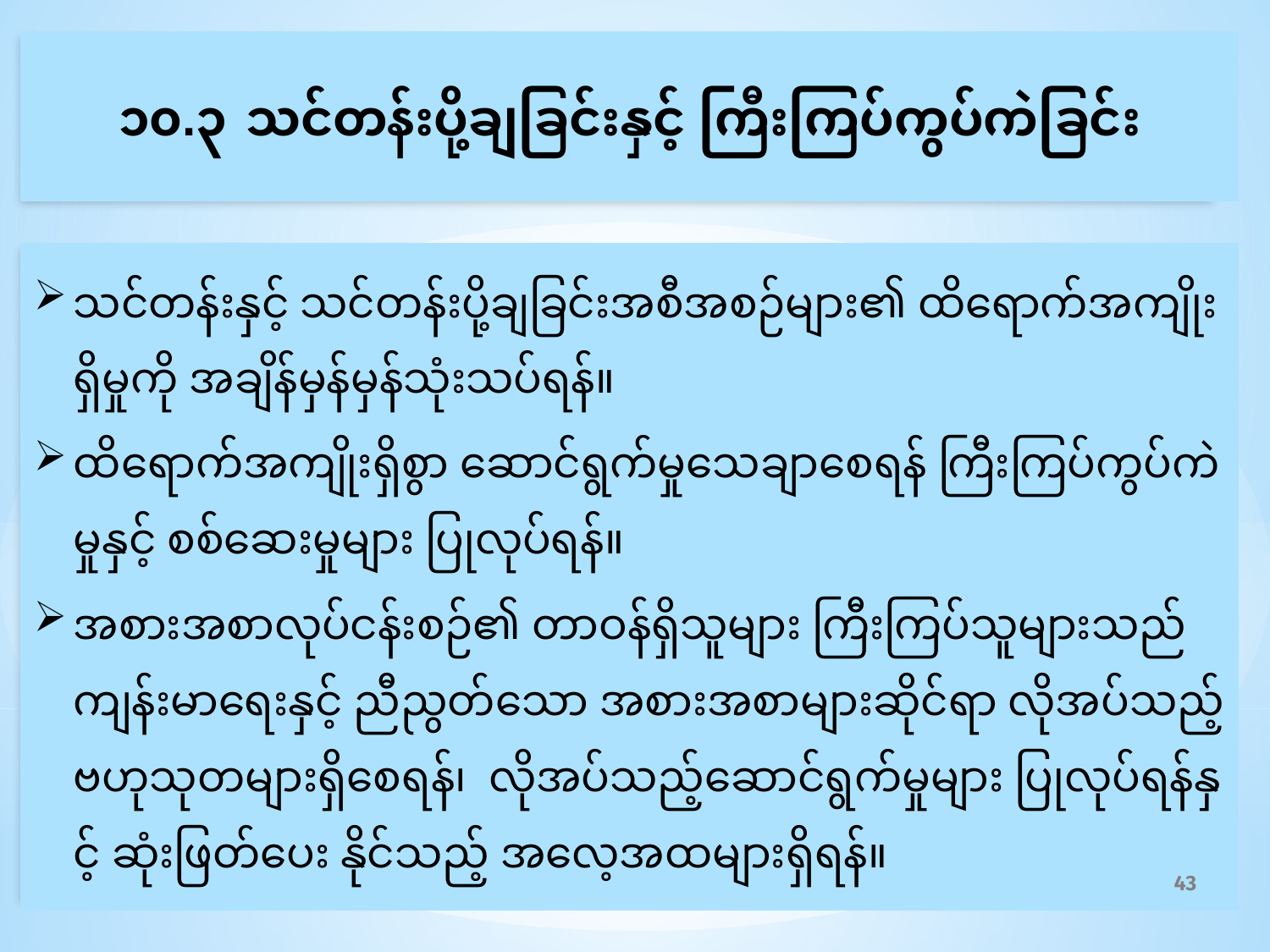

၁၀.၃	သင်တန်းပို့ချခြင်းနှင့် ကြီးကြပ်ကွပ်ကဲခြင်း
သင်တန်းနှင့် သင်တန်းပို့ချခြင်းအစီအစဉ်များ၏ ထိရောက်အကျိုးရှိမှုကို အချိန်မှန်မှန်သုံးသပ်ရန်။
ထိရောက်အကျိုးရှိစွာ ဆောင်ရွက်မှုသေချာစေရန် ကြီးကြပ်ကွပ်ကဲမှုနှင့် စစ်ဆေးမှုများ ပြုလုပ်ရန်။
အစားအစာလုပ်ငန်းစဉ်၏ တာဝန်ရှိသူများ ကြီးကြပ်သူများသည် ကျန်းမာရေးနှင့် ညီညွတ်သော အစားအစာများဆိုင်ရာ လိုအပ်သည့် ဗဟုသုတများရှိစေရန်၊  လိုအပ်သည့်ဆောင်ရွက်မှုများ ပြုလုပ်ရန်နှင့် ဆုံးဖြတ်ပေး နိုင်သည့် အလေ့အထများရှိရန်။
43